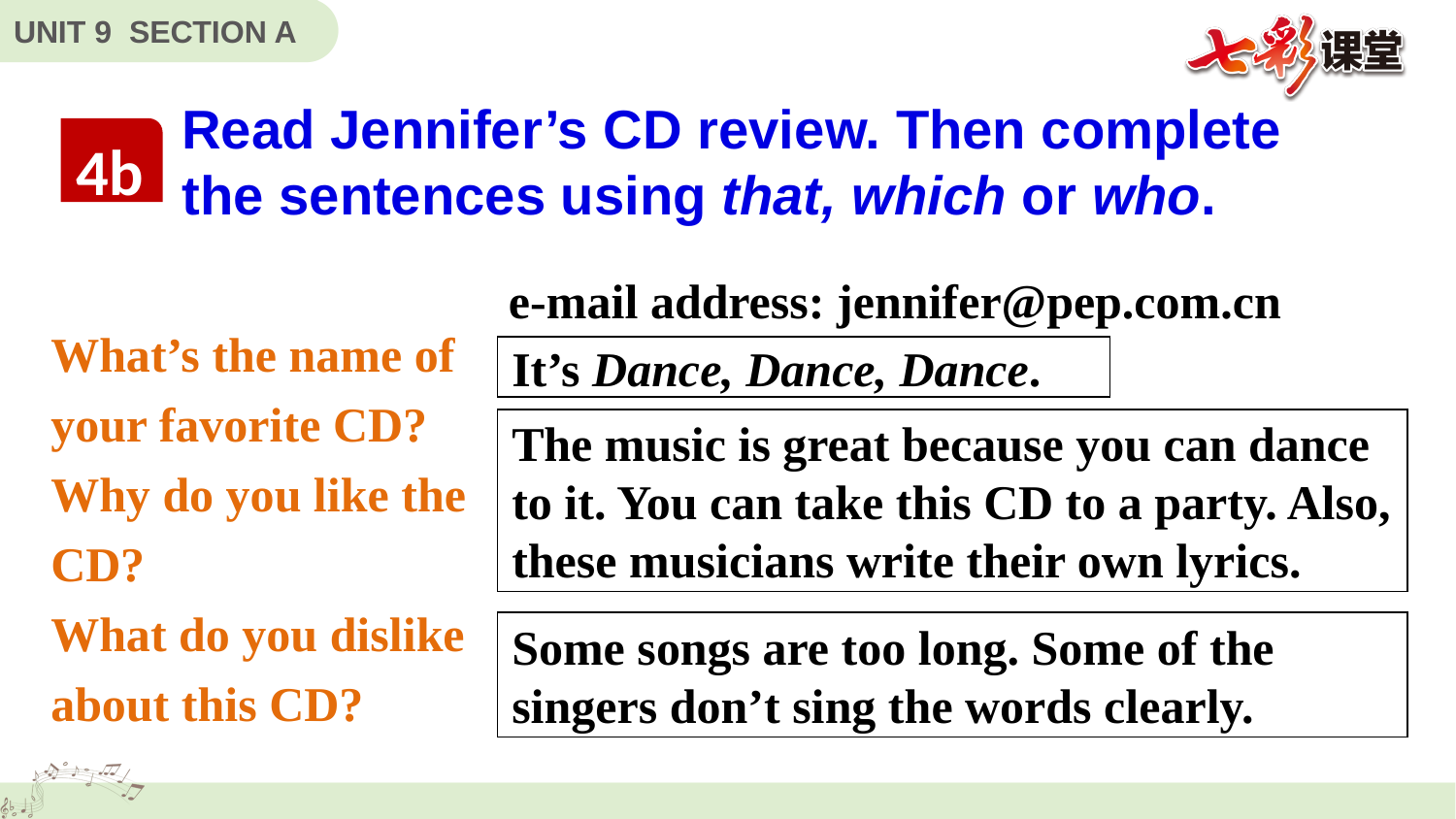

# Read Jennifer’s CD review. Then complete the sentences using that, which or who.
4b
e-mail address: jennifer@pep.com.cn
What’s the name of your favorite CD?
Why do you like the CD?
What do you dislike about this CD?
It’s Dance, Dance, Dance.
The music is great because you can dance
to it. You can take this CD to a party. Also,
these musicians write their own lyrics.
Some songs are too long. Some of the
singers don’t sing the words clearly.